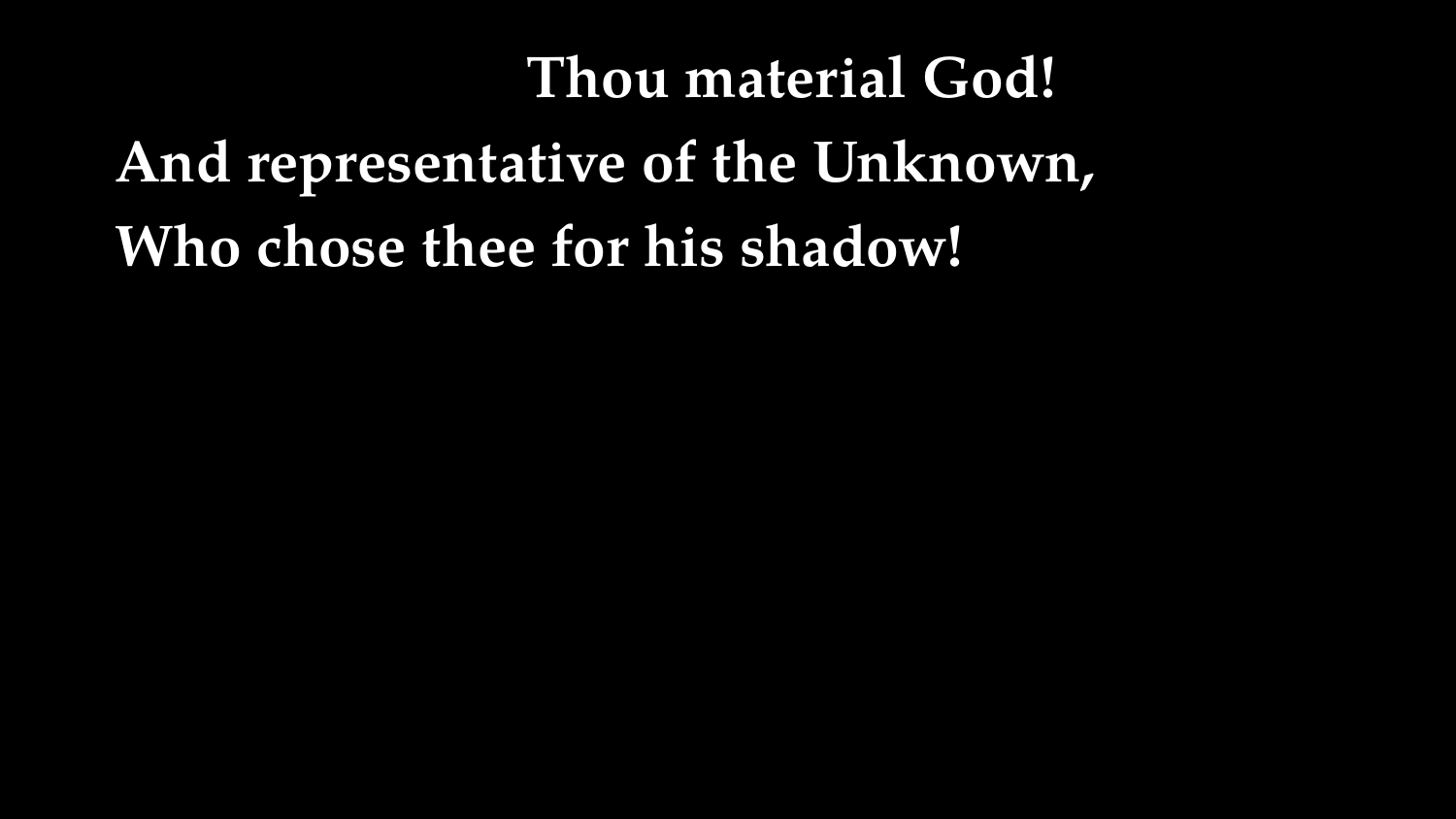

# Thou material God! And representative of the Unknown, Who chose thee for his shadow!